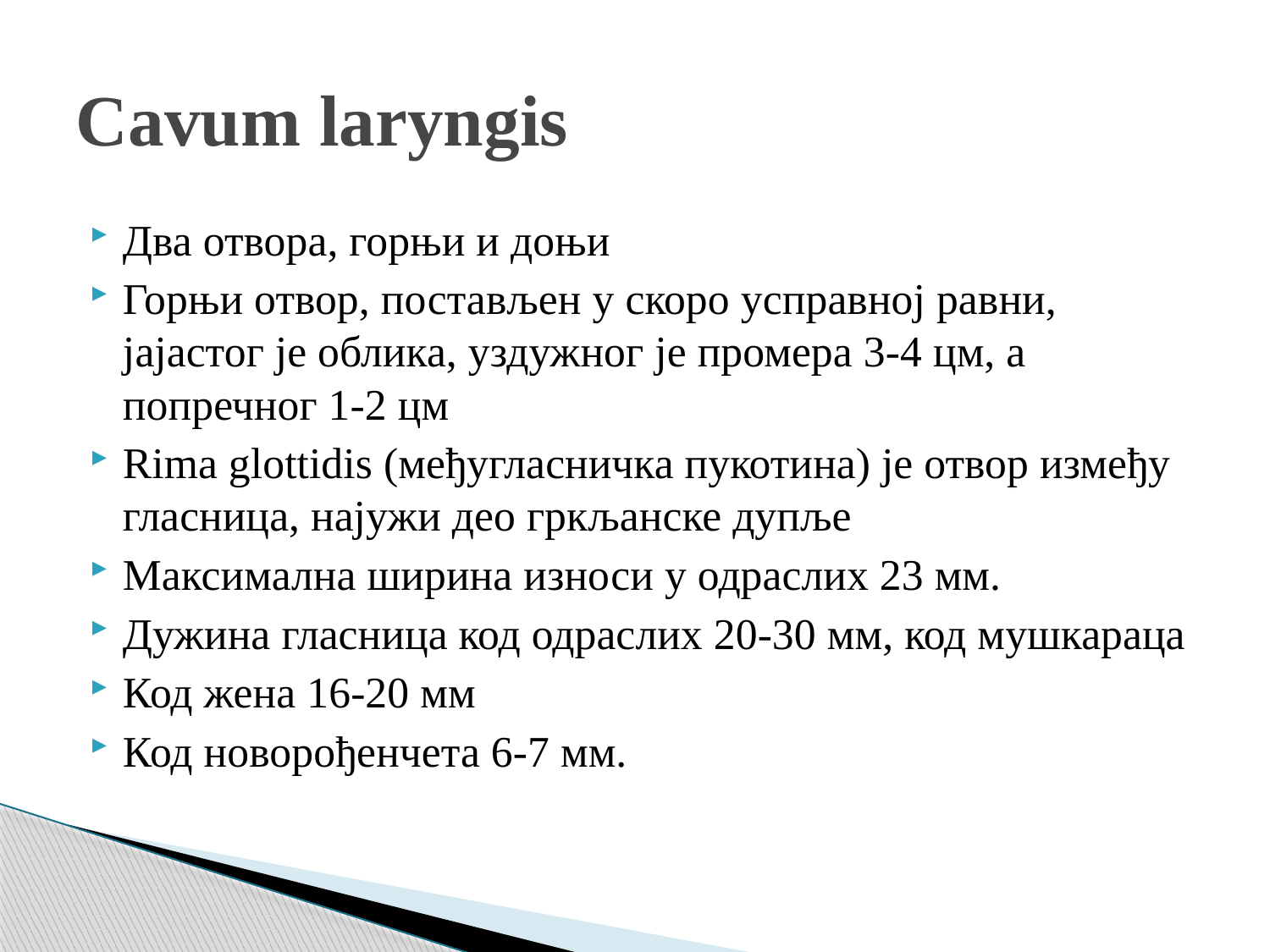

# Cavum laryngis
Два отвора, горњи и доњи
Горњи отвор, постављен у скоро усправној равни, јајастог је облика, уздужног је промера 3-4 цм, а попречног 1-2 цм
Rima glottidis (међугласничка пукотина) је отвор између гласница, најужи део гркљанске дупље
Максимална ширина износи у одраслих 23 мм.
Дужина гласница код одраслих 20-30 мм, код мушкараца
Код жена 16-20 мм
Код новорођенчета 6-7 мм.